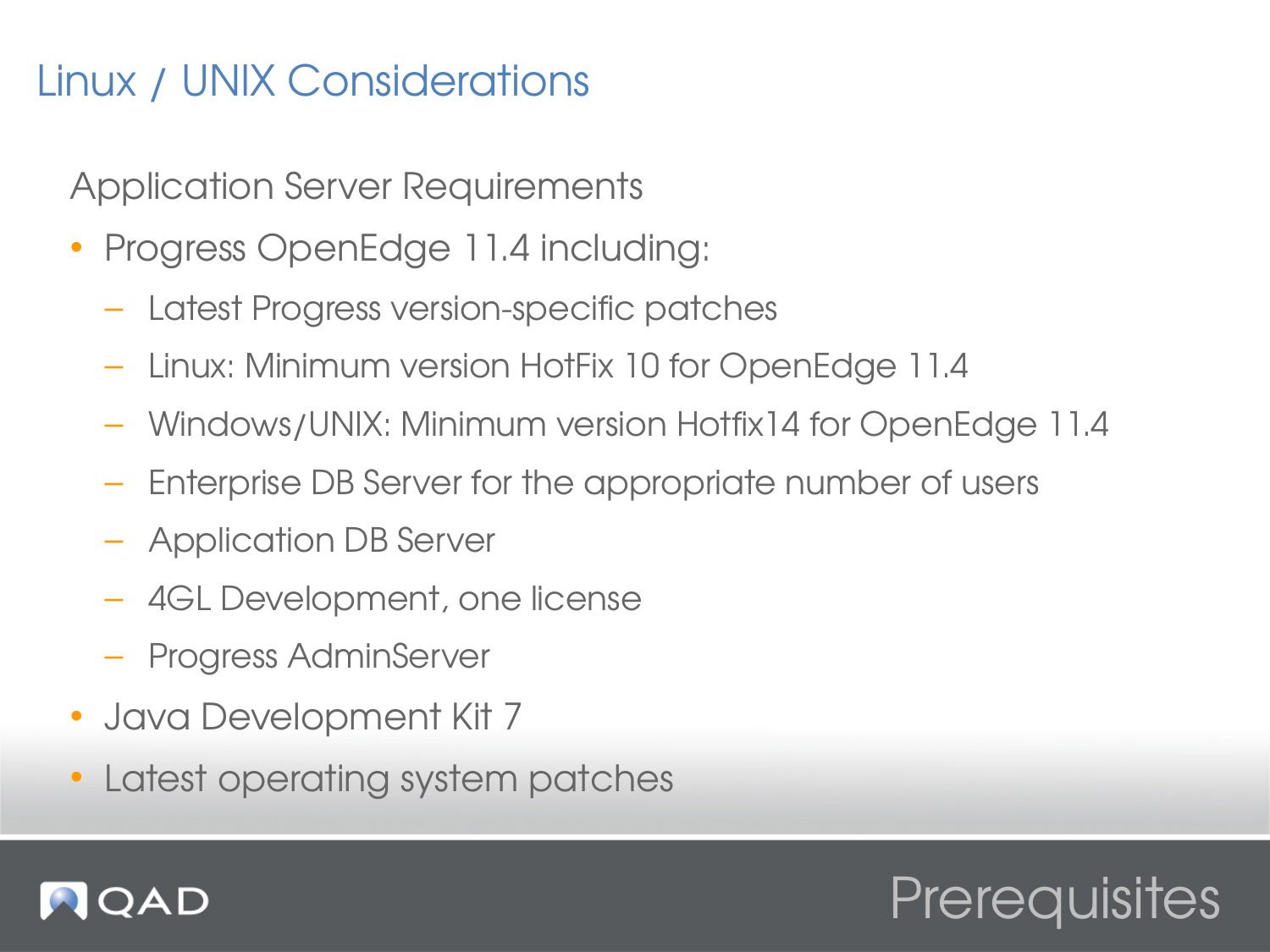

Linux / UNIX Considerations
Application Server Requirements
Progress OpenEdge 11.4 including:
 Latest Progress version-specific patches
 Linux: Minimum version HotFix 10 for OpenEdge 11.4
 Windows/UNIX: Minimum version Hotfix14 for OpenEdge 11.4
 Enterprise DB Server for the appropriate number of users
 Application DB Server
 4GL Development, one license
 Progress AdminServer
Java Development Kit 7
Latest operating system patches

# Prerequisites